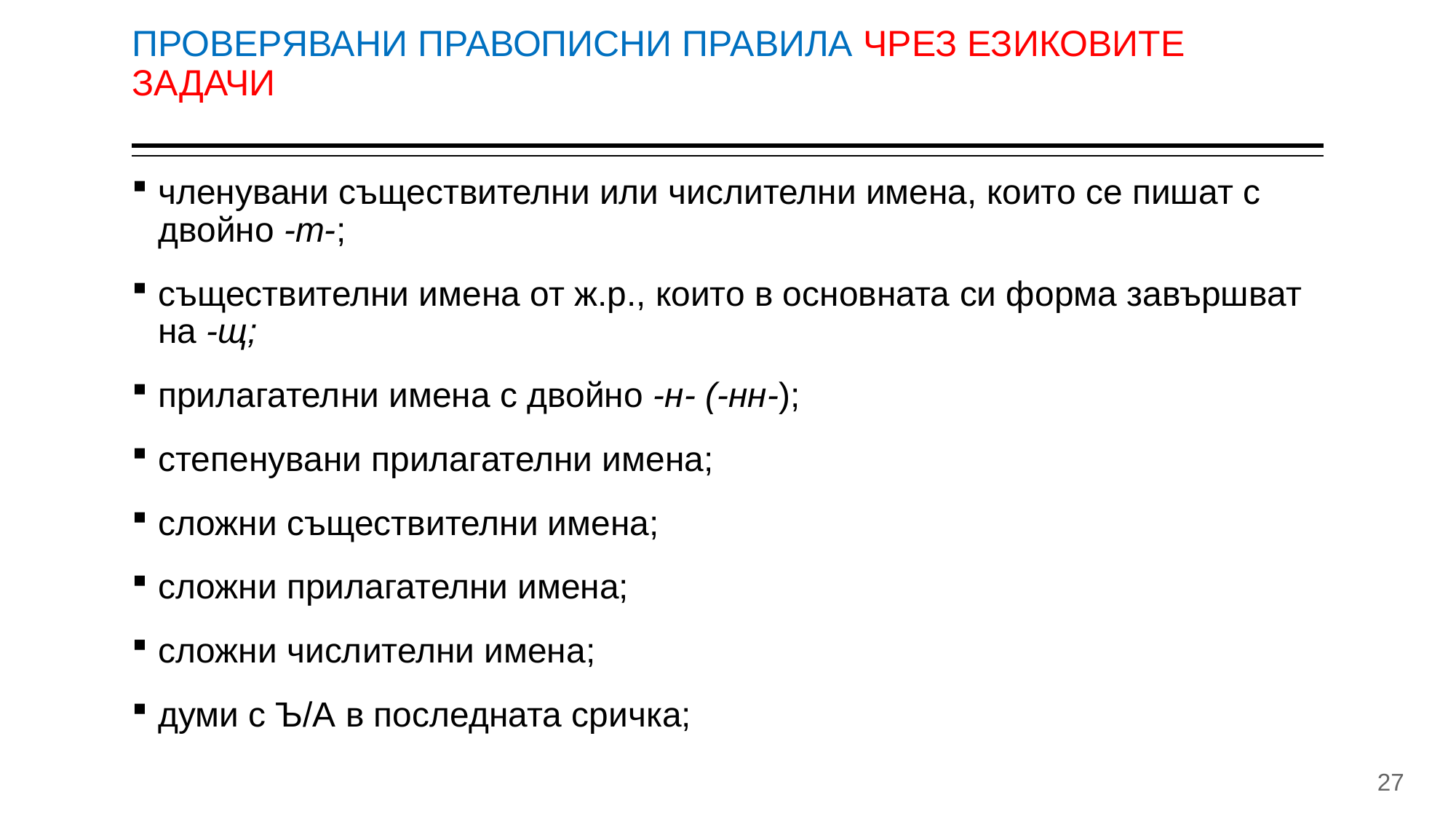

# ПРОВЕРЯВАНИ ПРАВОПИСНИ ПРАВИЛА ЧРЕЗ ЕЗИКОВИТЕ ЗАДАЧИ
членувани съществителни или числителни имена, които се пишат с двойно -т-;
съществителни имена от ж.р., които в основната си форма завършват на -щ;
прилагателни имена с двойно -н- (-нн-);
степенувани прилагателни имена;
сложни съществителни имена;
сложни прилагателни имена;
сложни числителни имена;
думи с Ъ/А в последната сричка;

27